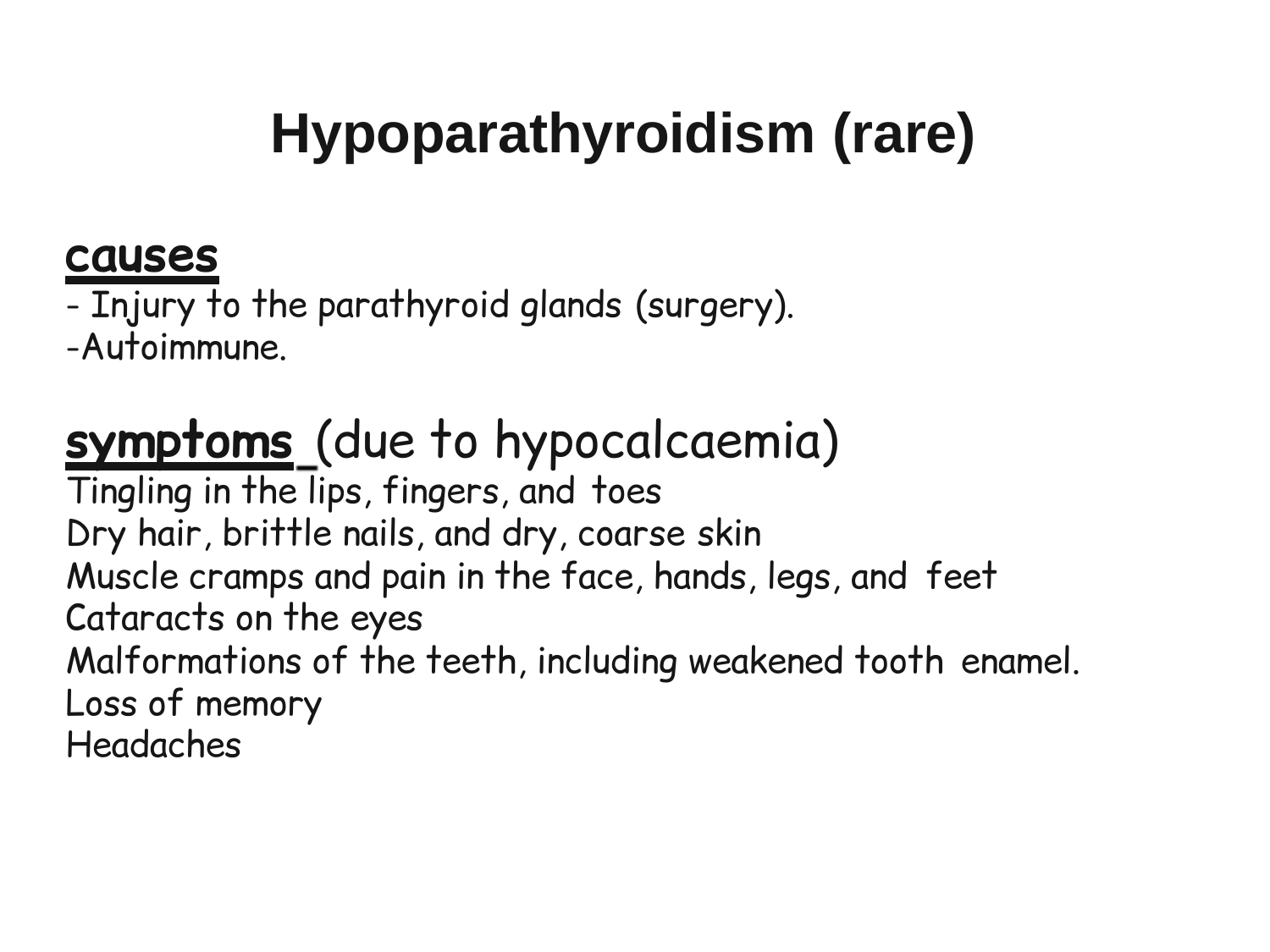

# Hypoparathyroidism (rare)
causes
- Injury to the parathyroid glands (surgery).
-Autoimmune.
symptoms (due to hypocalcaemia)
Tingling in the lips, fingers, and toes
Dry hair, brittle nails, and dry, coarse skin
Muscle cramps and pain in the face, hands, legs, and feet
Cataracts on the eyes
Malformations of the teeth, including weakened tooth enamel.
Loss of memory
Headaches